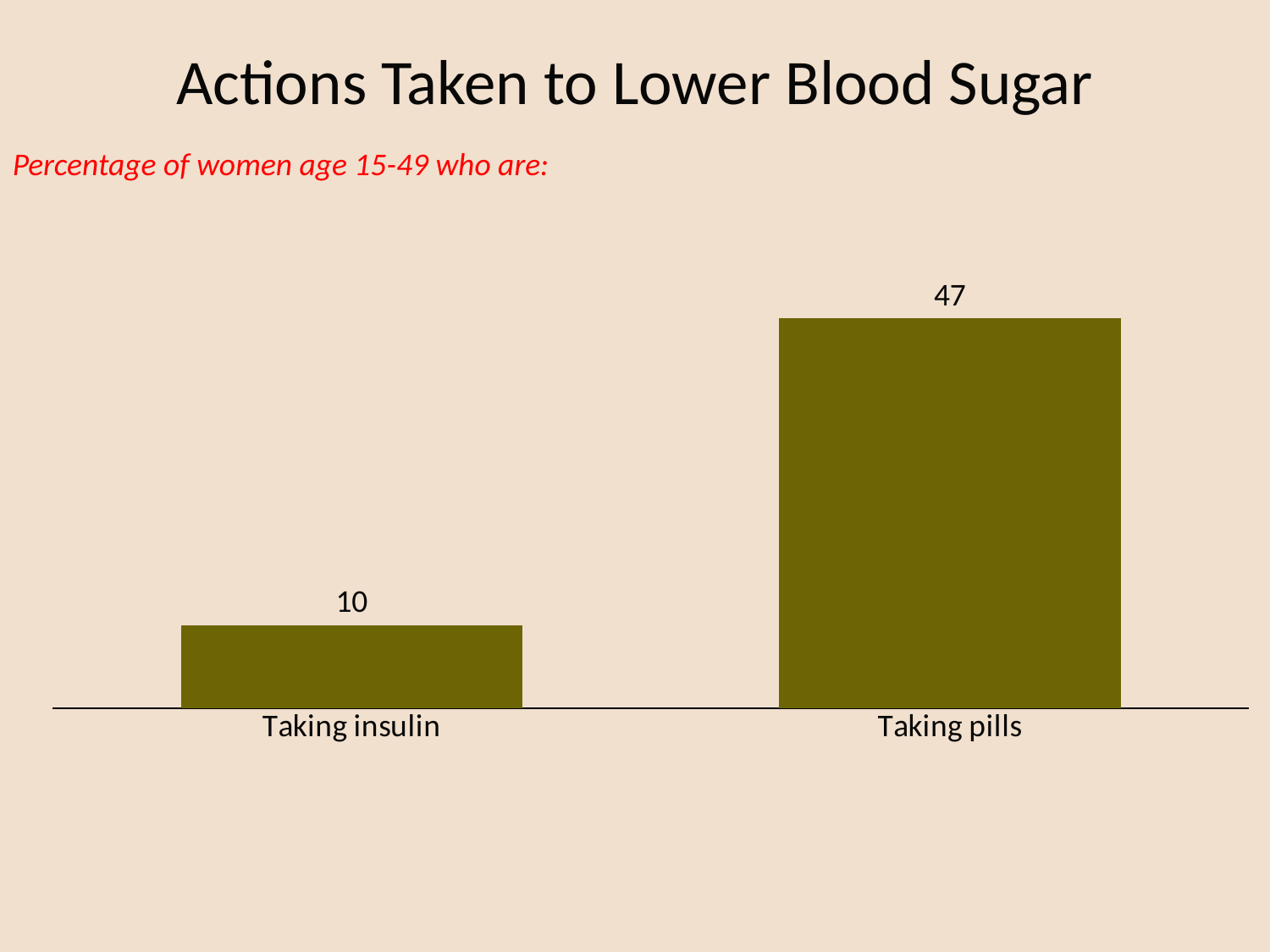

# Actions Taken to Lower Blood Sugar
Percentage of women age 15-49 who are:

### Chart

| Category | Series 1 |
|---|---|
| Taking insulin | 10.0 |
| Taking pills | 47.0 |